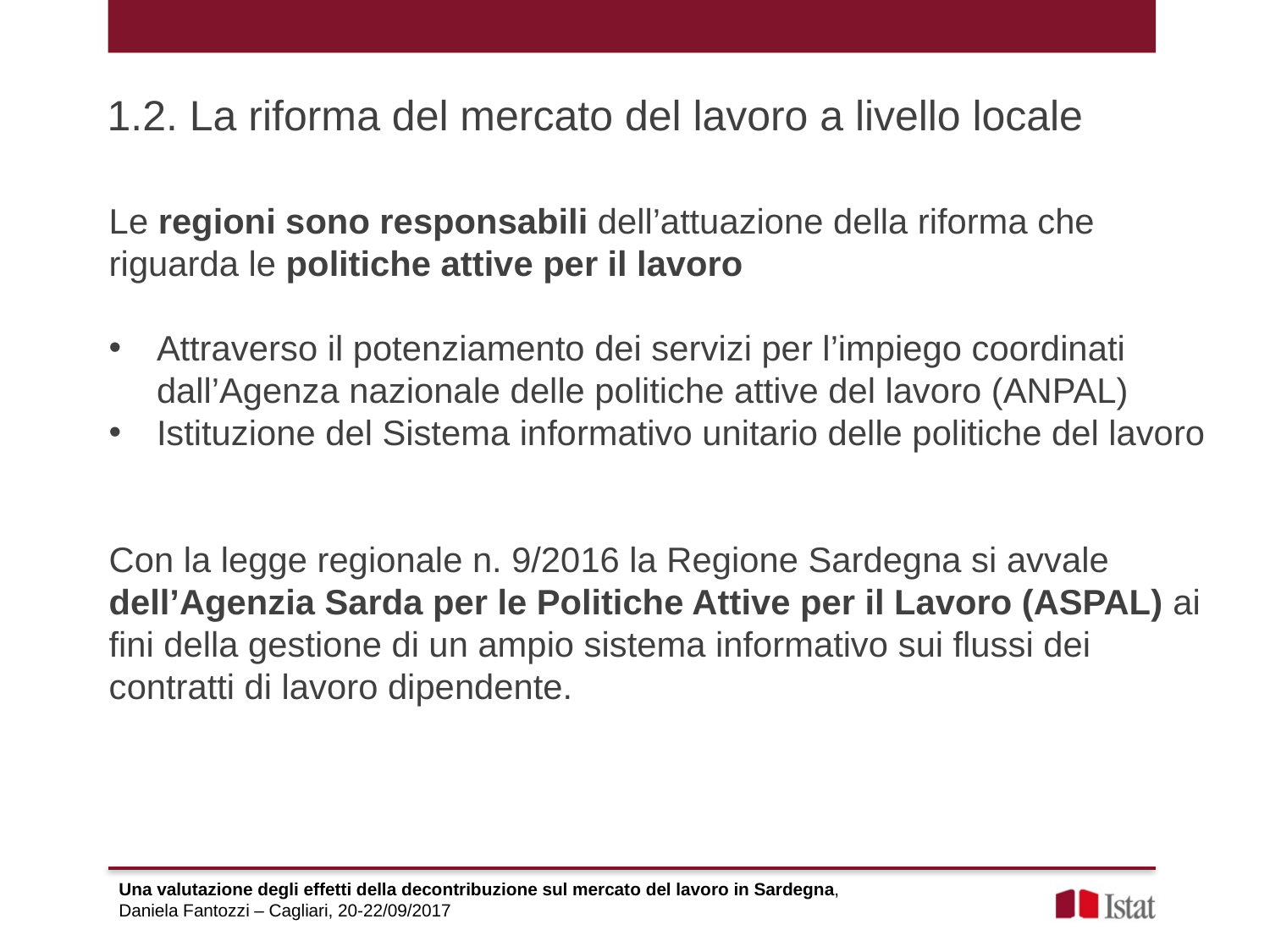

1.2. La riforma del mercato del lavoro a livello locale
Le regioni sono responsabili dell’attuazione della riforma che riguarda le politiche attive per il lavoro

Attraverso il potenziamento dei servizi per l’impiego coordinati dall’Agenza nazionale delle politiche attive del lavoro (ANPAL)
Istituzione del Sistema informativo unitario delle politiche del lavoro

Con la legge regionale n. 9/2016 la Regione Sardegna si avvale dell’Agenzia Sarda per le Politiche Attive per il Lavoro (ASPAL) ai fini della gestione di un ampio sistema informativo sui flussi dei contratti di lavoro dipendente.

Una valutazione degli effetti della decontribuzione sul mercato del lavoro in Sardegna,
Daniela Fantozzi – Cagliari, 20-22/09/2017